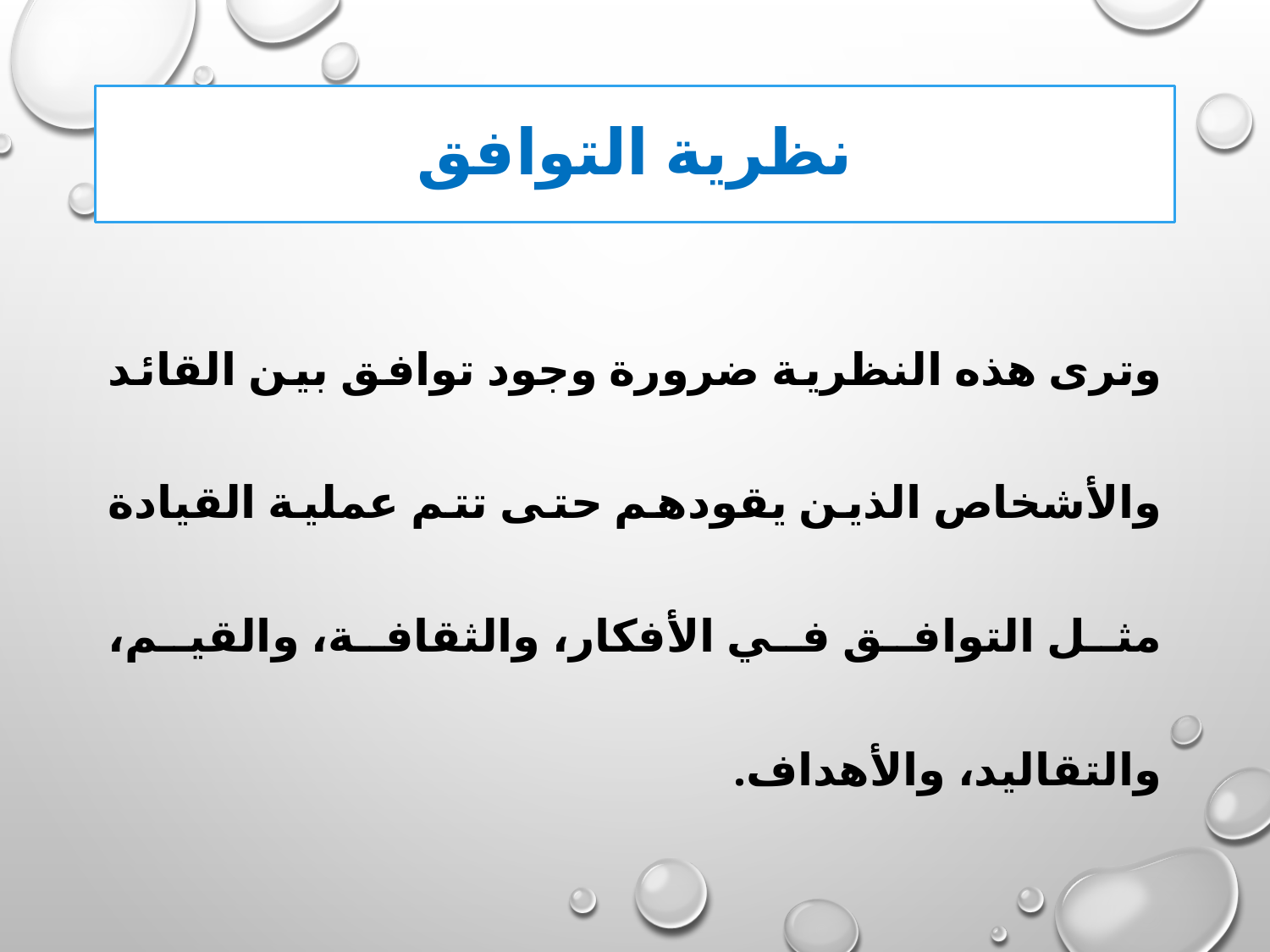

# نظرية التوافق
وترى هذه النظرية ضرورة وجود توافق بين القائد والأشخاص الذين يقودهم حتى تتم عملية القيادة مثل التوافق في الأفكار، والثقافة، والقيم، والتقاليد، والأهداف.